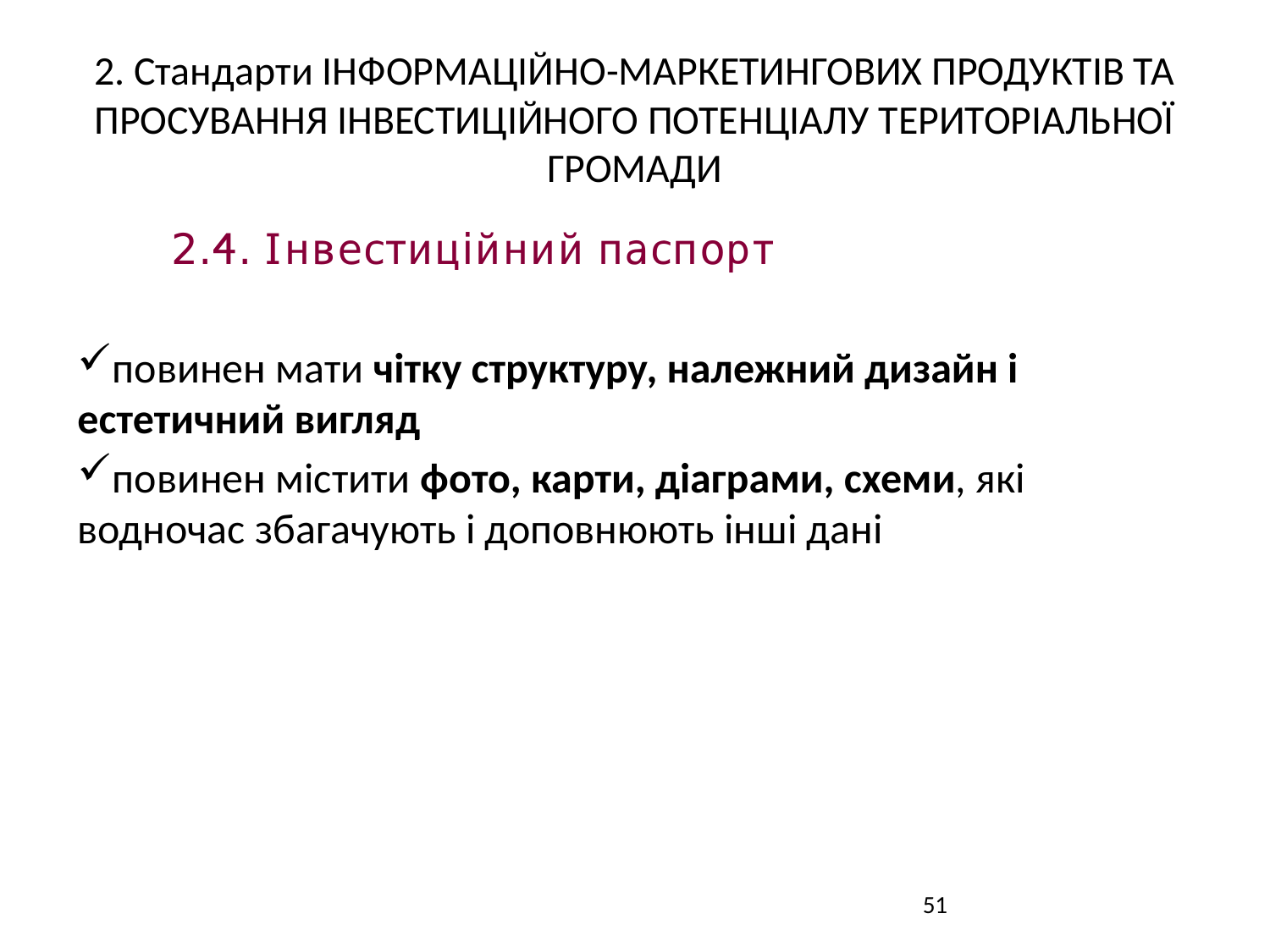

# 2. Стандарти ІНФОРМАЦІЙНО-МАРКЕТИНГОВИХ ПРОДУКТІВ ТА ПРОСУВАННЯ ІНВЕСТИЦІЙНОГО ПОТЕНЦІАЛУ ТЕРИТОРІАЛЬНОЇ ГРОМАДИ
2.4. Інвестиційний паспорт

повинен мати чітку структуру, належний дизайн і естетичний вигляд
повинен містити фото, карти, діаграми, схеми, які водночас збагачують і доповнюють інші дані
51